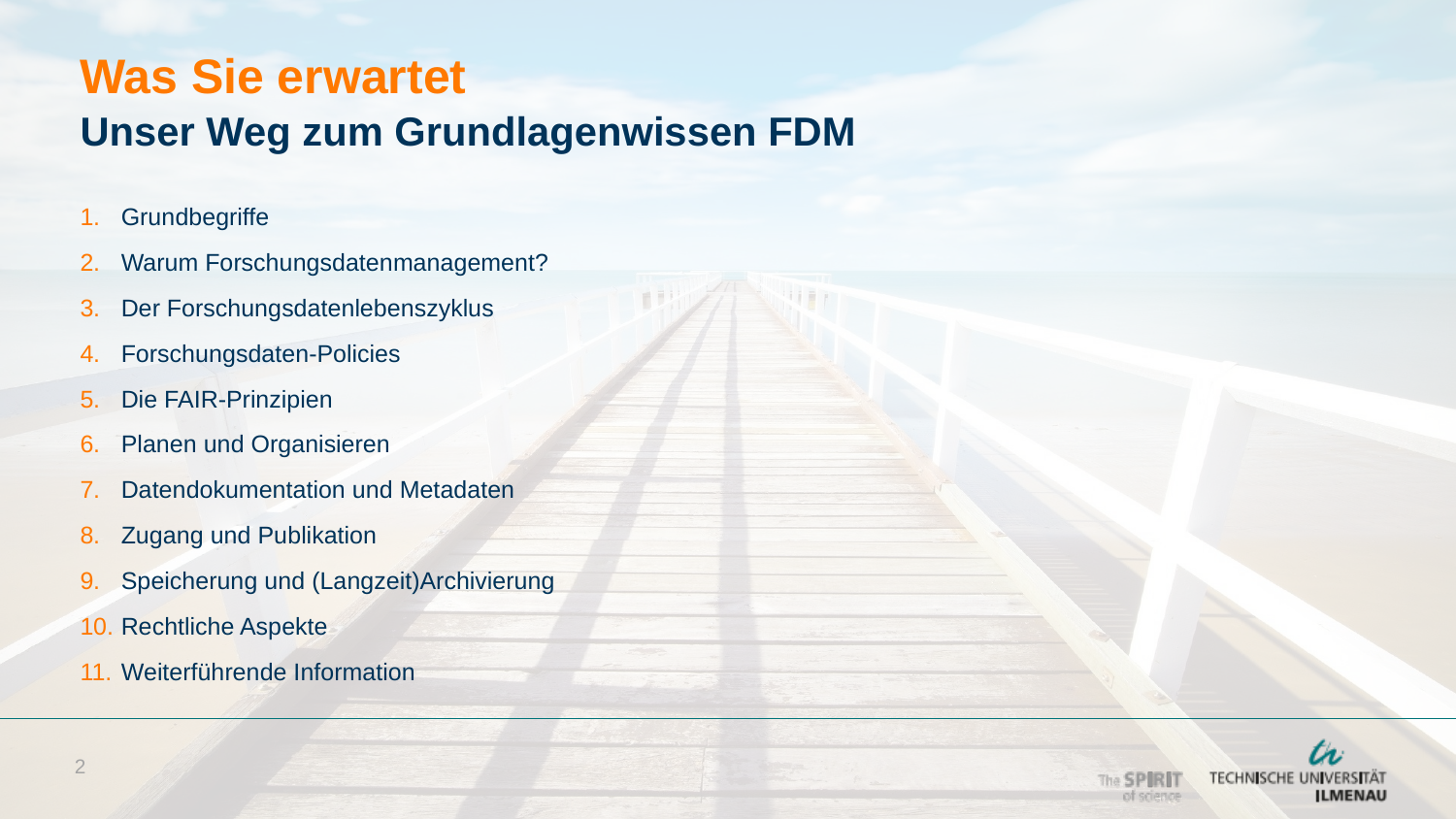

# Was Sie erwartet
Unser Weg zum Grundlagenwissen FDM
Grundbegriffe
Warum Forschungsdatenmanagement?
Der Forschungsdatenlebenszyklus
Forschungsdaten-Policies
Die FAIR-Prinzipien
Planen und Organisieren
Datendokumentation und Metadaten
Zugang und Publikation
Speicherung und (Langzeit)Archivierung
Rechtliche Aspekte
Weiterführende Information

2